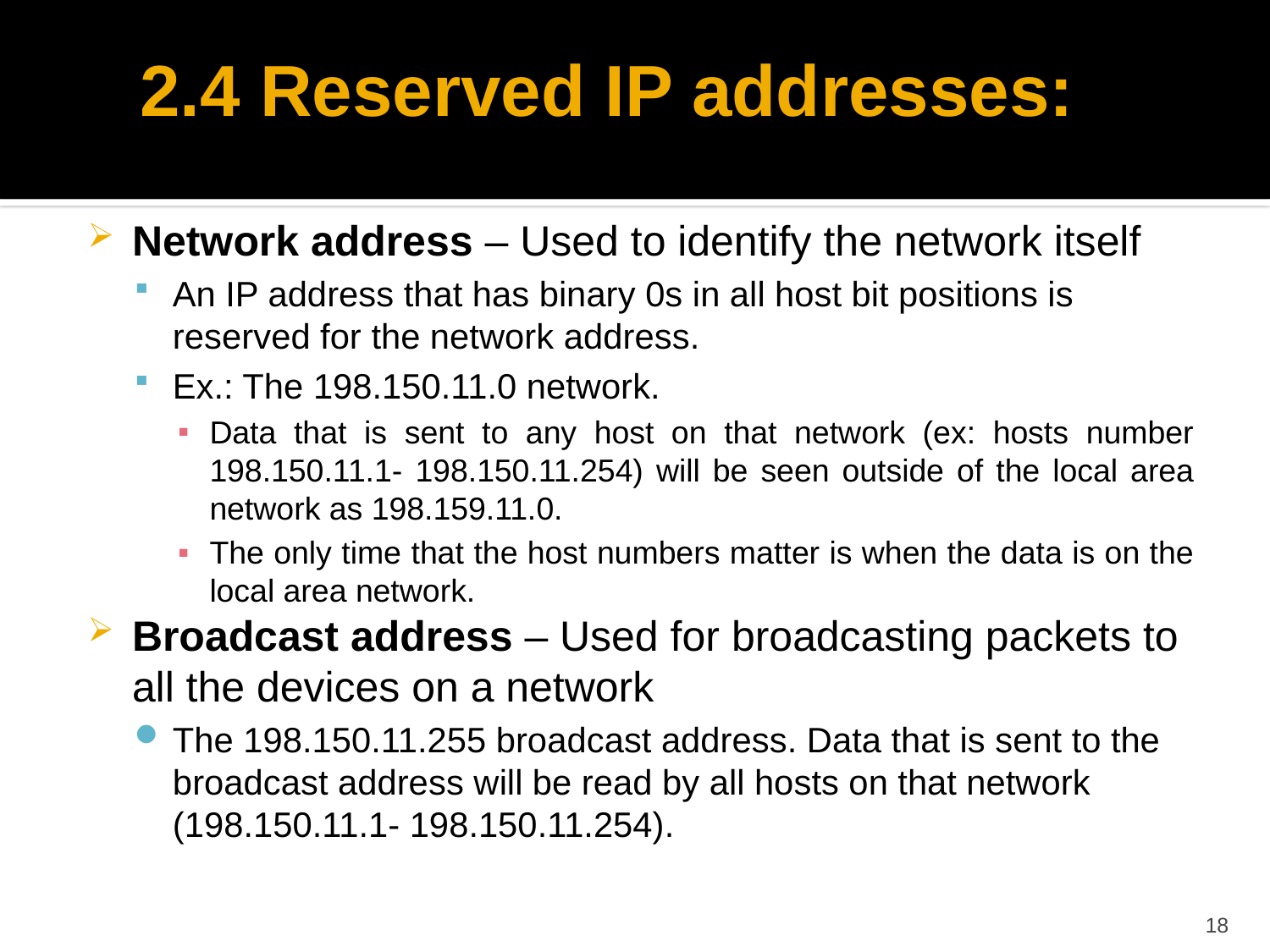

# 2.4 Reserved IP addresses:
Network address – Used to identify the network itself
An IP address that has binary 0s in all host bit positions is reserved for the network address.
Ex.: The 198.150.11.0 network.
Data that is sent to any host on that network (ex: hosts number 198.150.11.1- 198.150.11.254) will be seen outside of the local area network as 198.159.11.0.
The only time that the host numbers matter is when the data is on the local area network.
Broadcast address – Used for broadcasting packets to all the devices on a network
The 198.150.11.255 broadcast address. Data that is sent to the broadcast address will be read by all hosts on that network (198.150.11.1- 198.150.11.254).

18